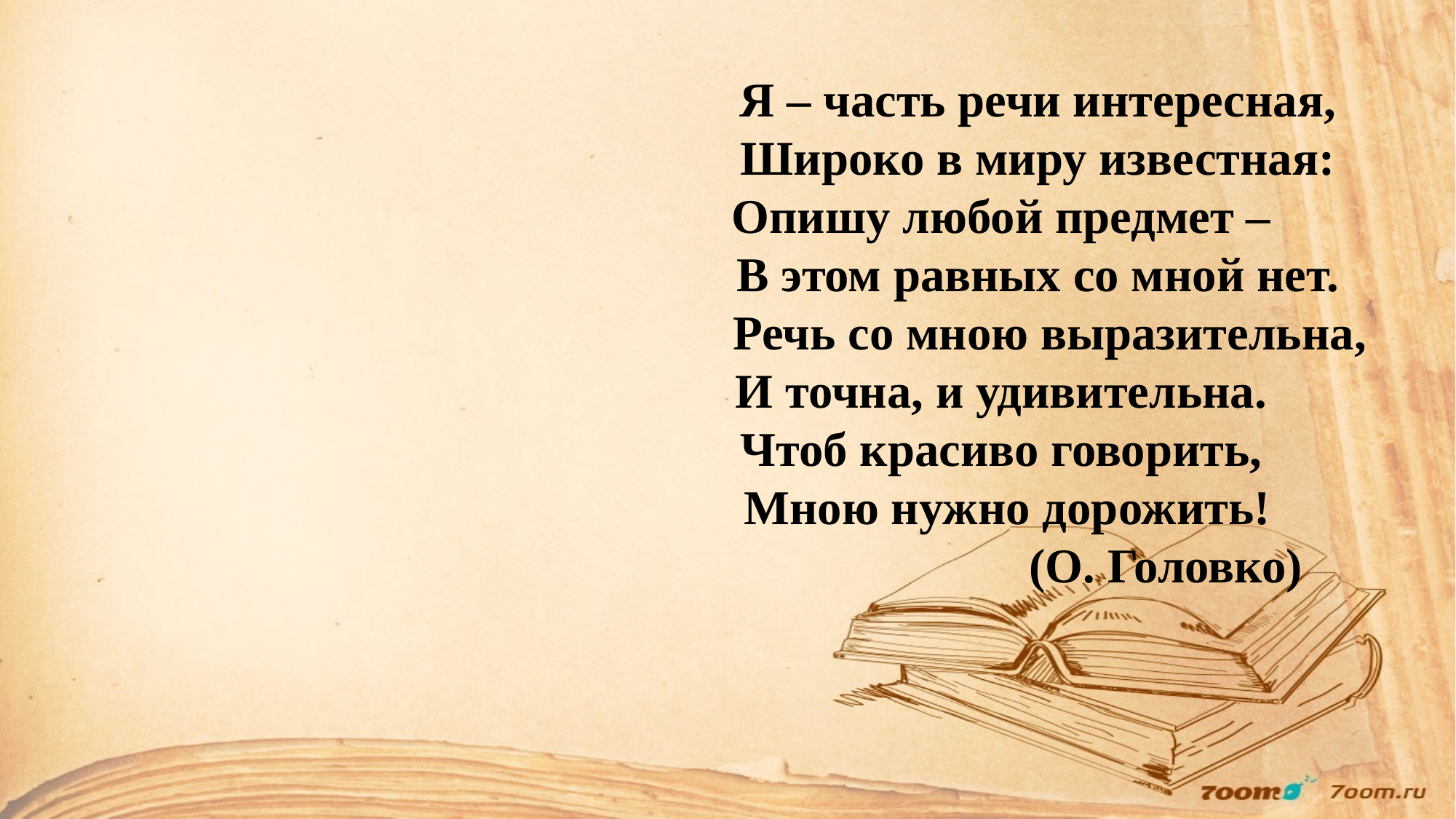

Я – часть речи интересная,
                                                                     Широко в миру известная:
                                                                Опишу любой предмет –
                                                                     В этом равных со мной нет.
                                                                       Речь со мною выразительна,
                                                               И точна, и удивительна.
                                                               Чтоб красиво говорить,
                                                                Мною нужно дорожить!
                                                                                           (О. Головко)